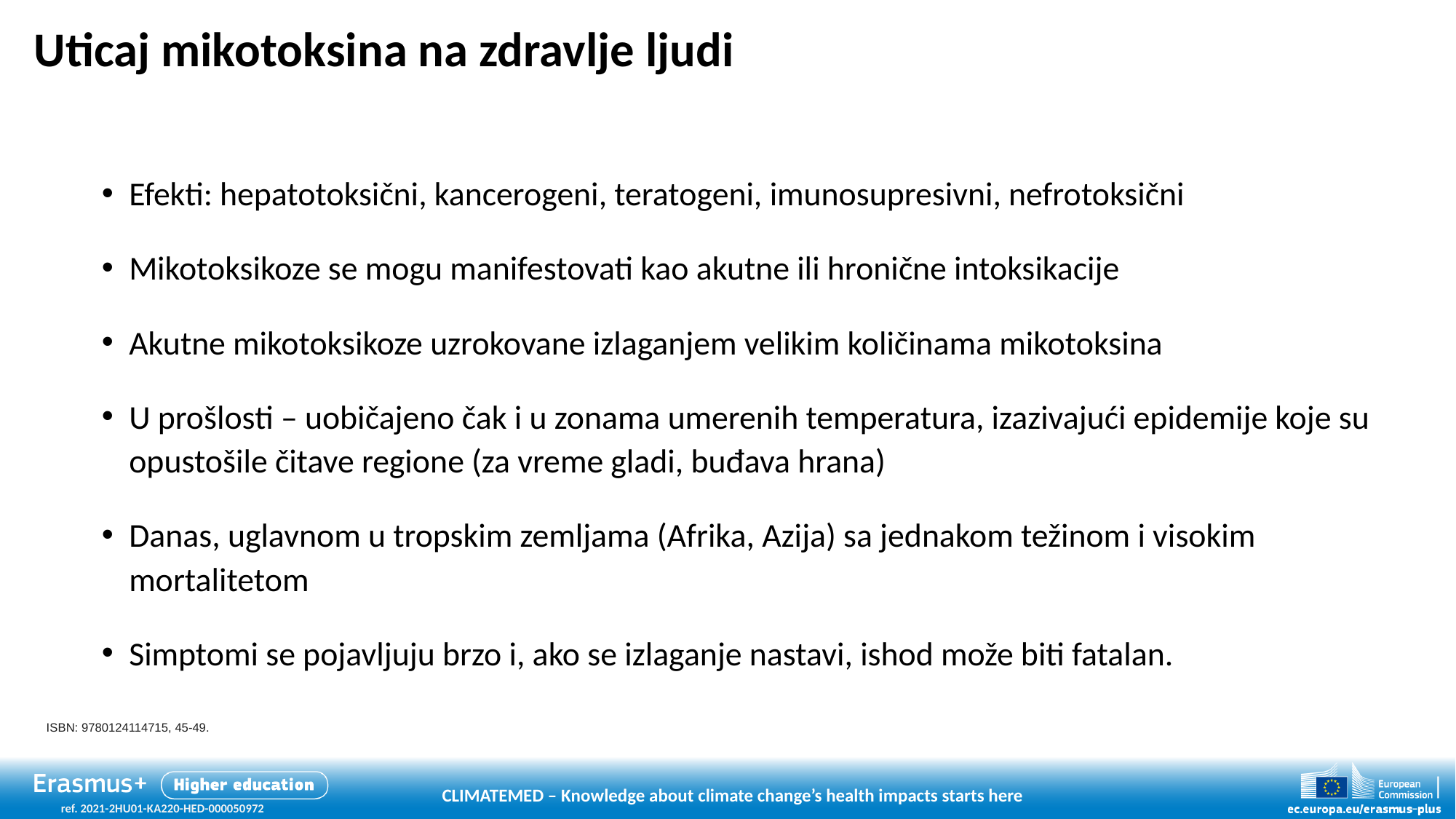

# Uticaj mikotoksina na zdravlje ljudi
Efekti: hepatotoksični, kancerogeni, teratogeni, imunosupresivni, nefrotoksični
Mikotoksikoze se mogu manifestovati kao akutne ili hronične intoksikacije
Akutne mikotoksikoze uzrokovane izlaganjem velikim količinama mikotoksina
U prošlosti – uobičajeno čak i u zonama umerenih temperatura, izazivajući epidemije koje su opustošile čitave regione (za vreme gladi, buđava hrana)
Danas, uglavnom u tropskim zemljama (Afrika, Azija) sa jednakom težinom i visokim mortalitetom
Simptomi se pojavljuju brzo i, ako se izlaganje nastavi, ishod može biti fatalan.
ISBN: 9780124114715, 45-49.